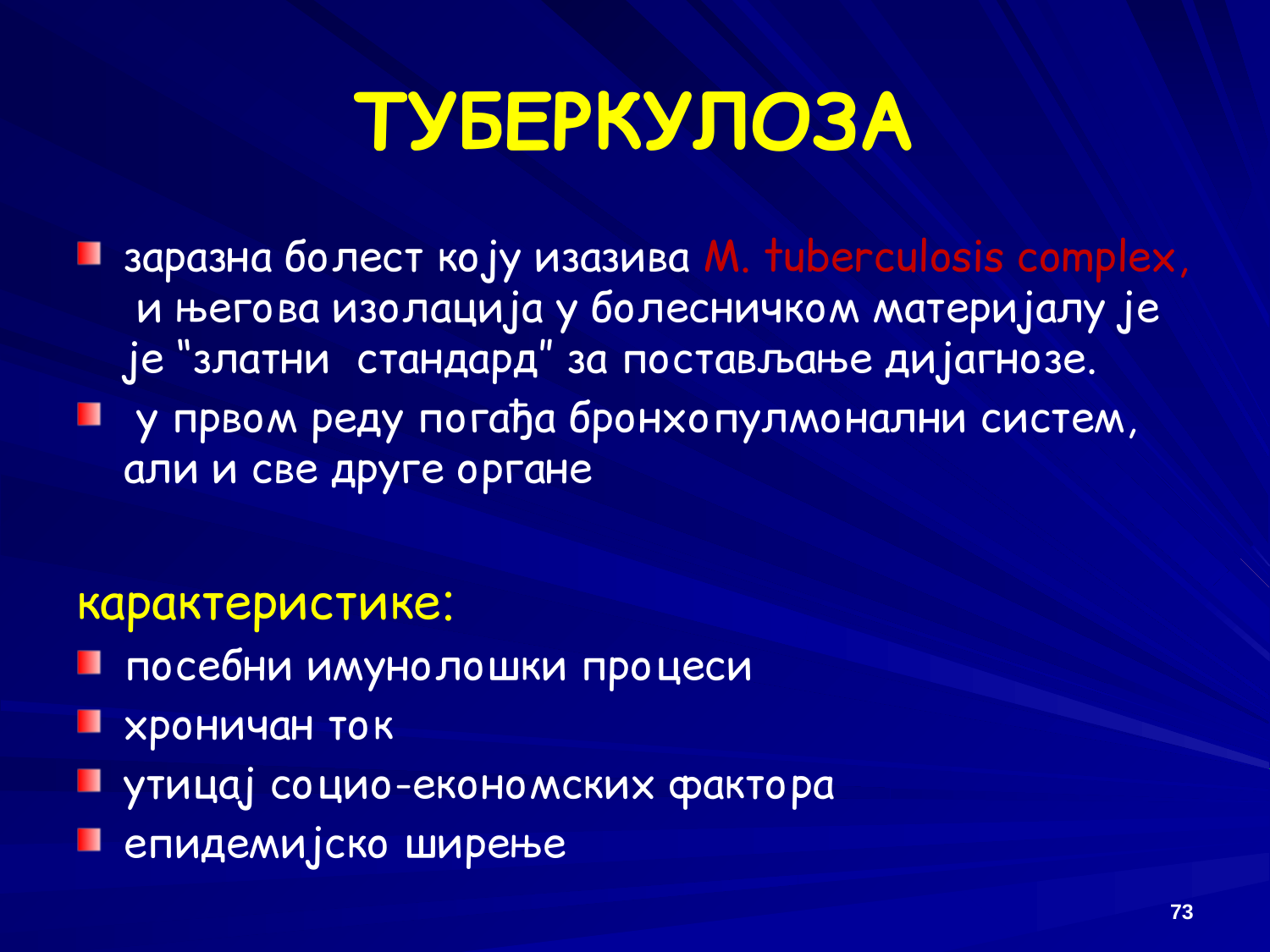

# ТУБЕРКУЛОЗА
заразна болест коју изазива М. tuberculosis complex,  и његова изолација у болесничком материјалу је  је “златни  стандард” за постављање дијагнозе.
 у првом реду погађа бронхопулмонални систем, али и све друге органе

карактеристике:
посебни имунолошки процеси
хроничан ток
утицај социо-економских фактора
епидемијско ширење
73